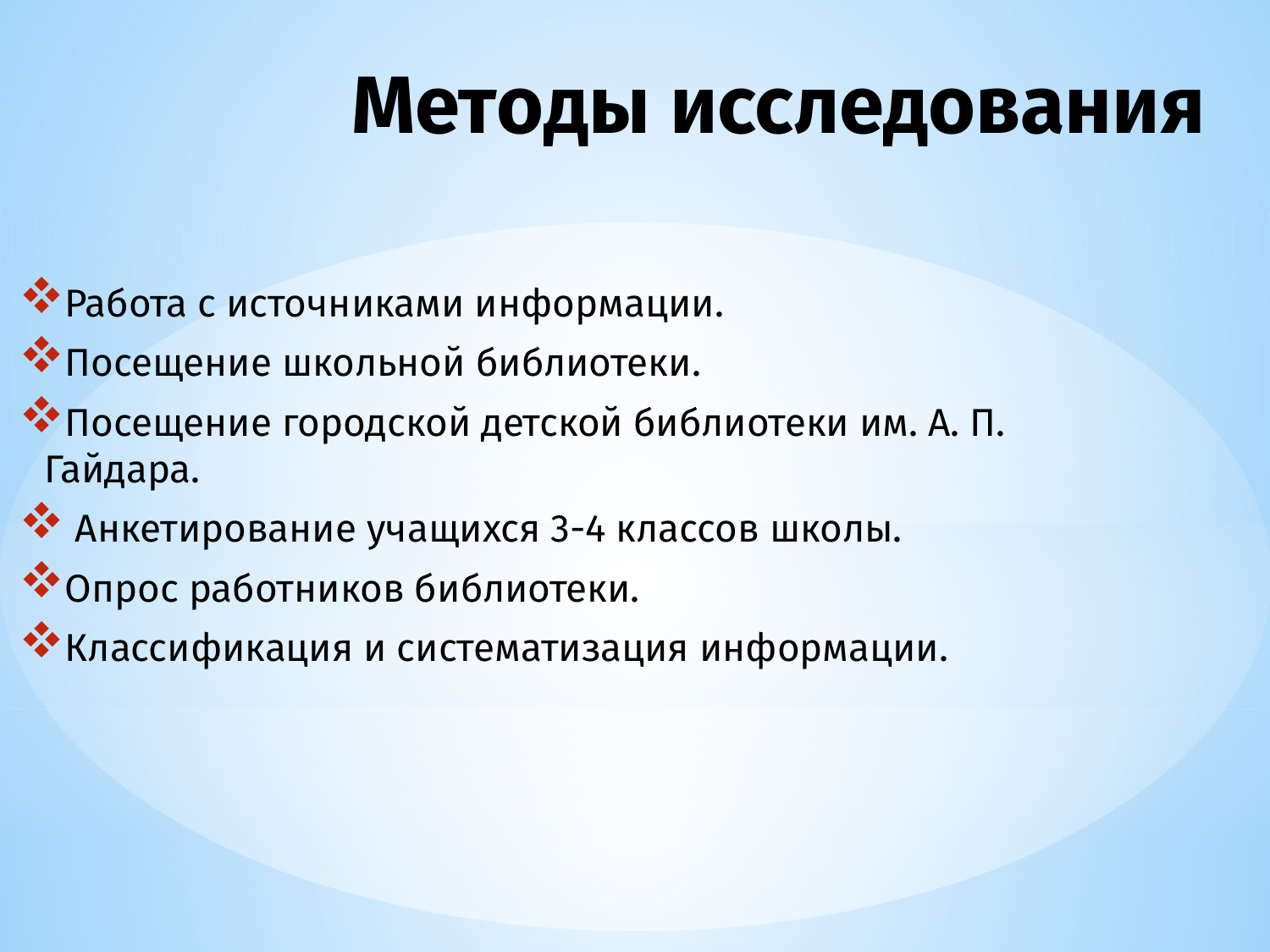

Методы исследования
Работа с источниками информации.
Посещение школьной библиотеки.
Посещение городской детской библиотеки им. А. П. Гайдара.
 Анкетирование учащихся 3-4 классов школы.
Опрос работников библиотеки.
Классификация и систематизация информации.